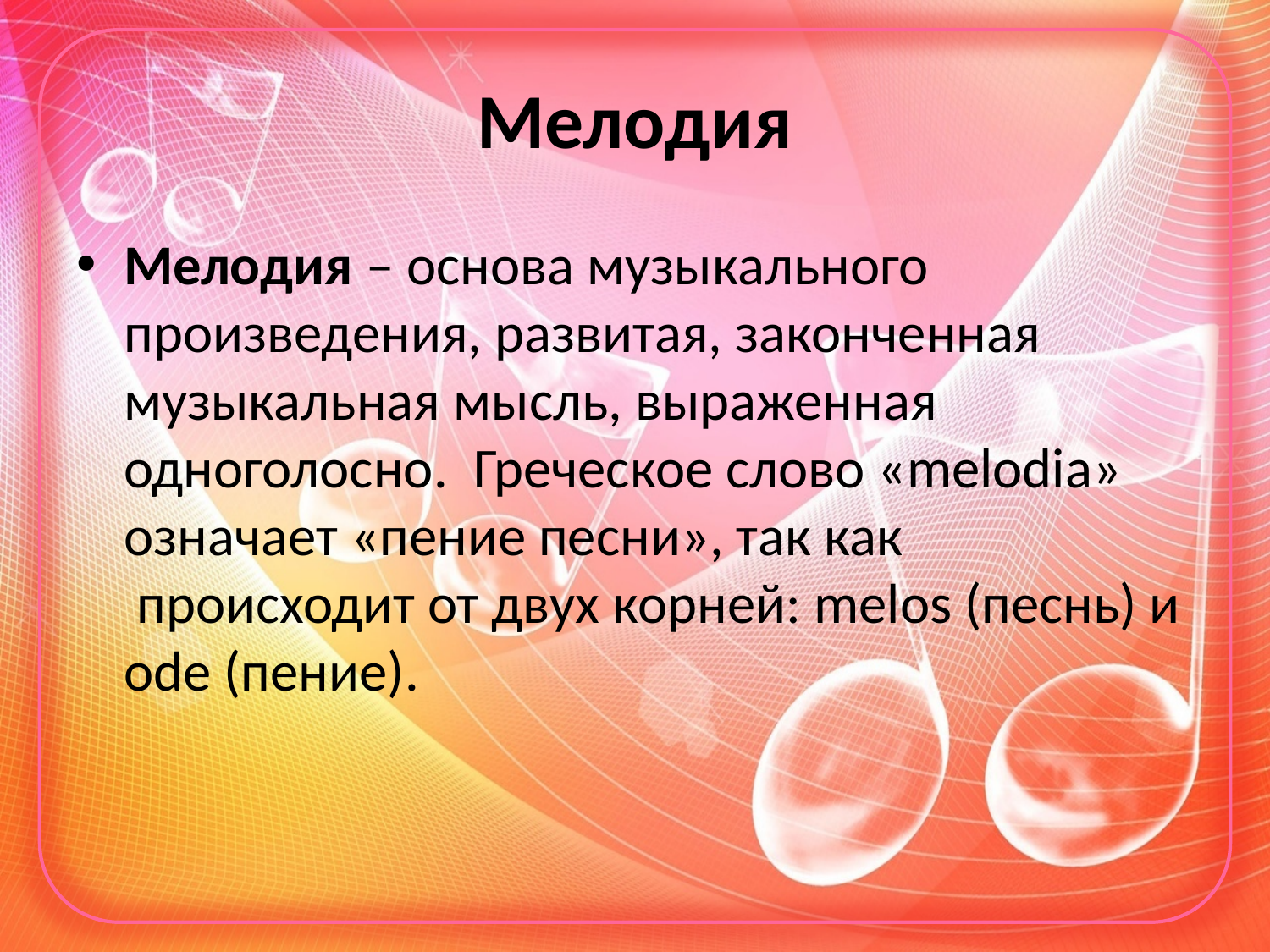

# Мелодия
Мелодия – основа музыкального произведения, развитая, законченная музыкальная мысль, выраженная одноголосно.  Греческое слово «melodia» означает «пение песни», так как   происходит от двух корней: melos (песнь) и ode (пение).